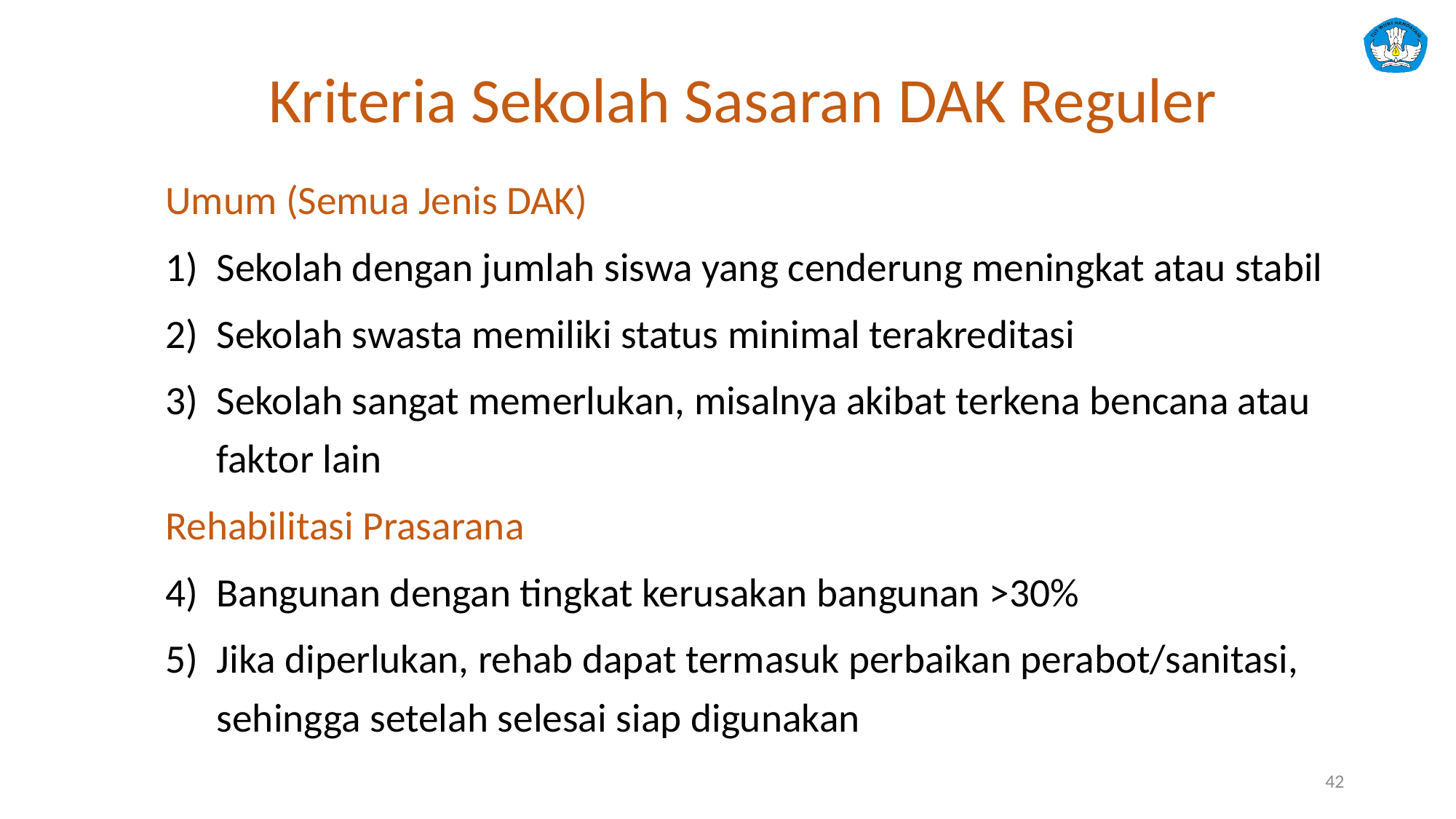

# Kriteria Sekolah Sasaran DAK Reguler
Umum (Semua Jenis DAK)
Sekolah dengan jumlah siswa yang cenderung meningkat atau stabil
Sekolah swasta memiliki status minimal terakreditasi
Sekolah sangat memerlukan, misalnya akibat terkena bencana atau faktor lain
Rehabilitasi Prasarana
Bangunan dengan tingkat kerusakan bangunan >30%
Jika diperlukan, rehab dapat termasuk perbaikan perabot/sanitasi, sehingga setelah selesai siap digunakan

42